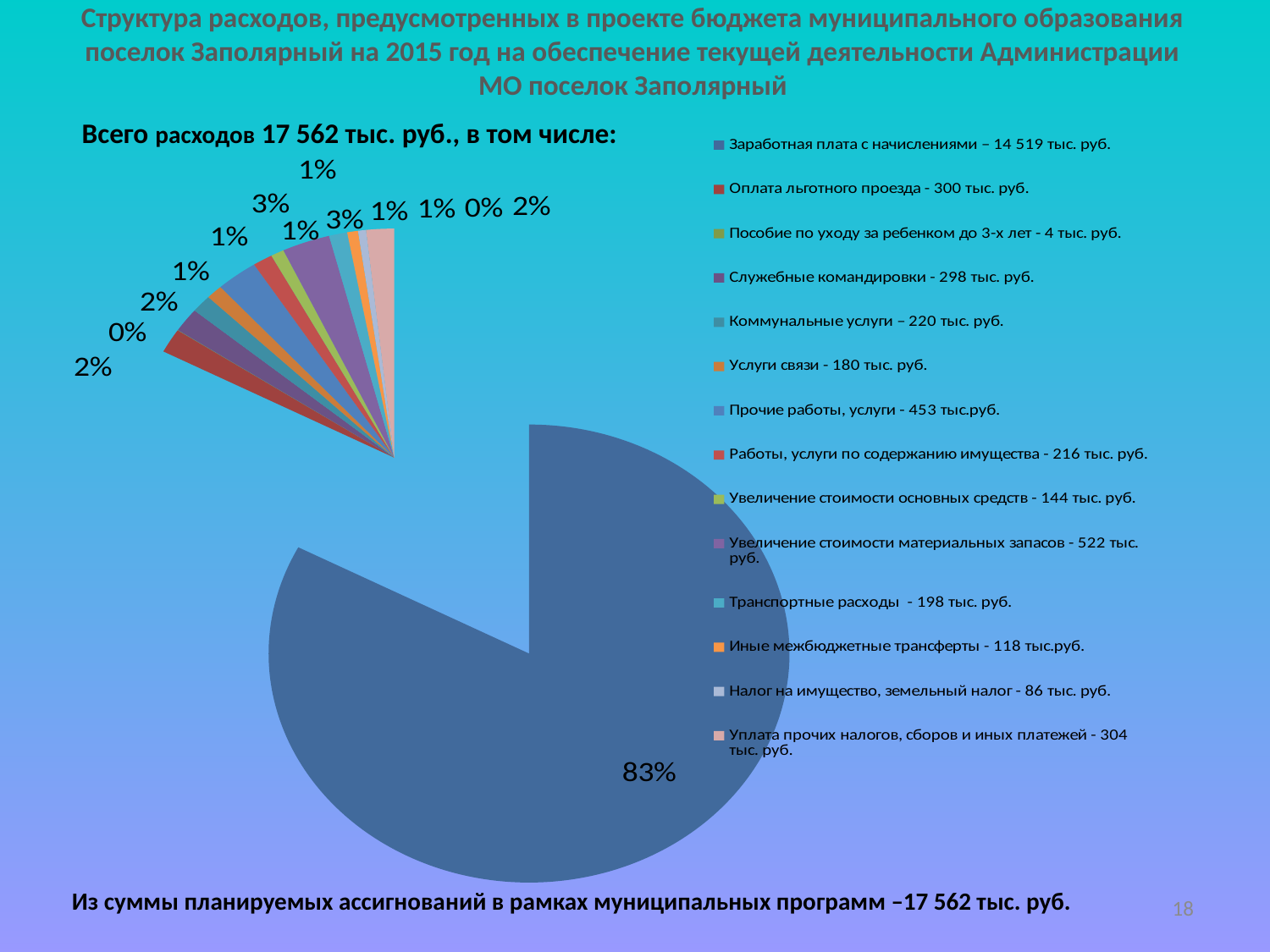

# Структура расходов, предусмотренных в проекте бюджета муниципального образования поселок Заполярный на 2015 год на обеспечение текущей деятельности Администрации МО поселок Заполярный

[unsupported chart]

Всего расходов 17 562 тыс. руб., в том числе:
Из суммы планируемых ассигнований в рамках муниципальных программ –17 562 тыс. руб.
18